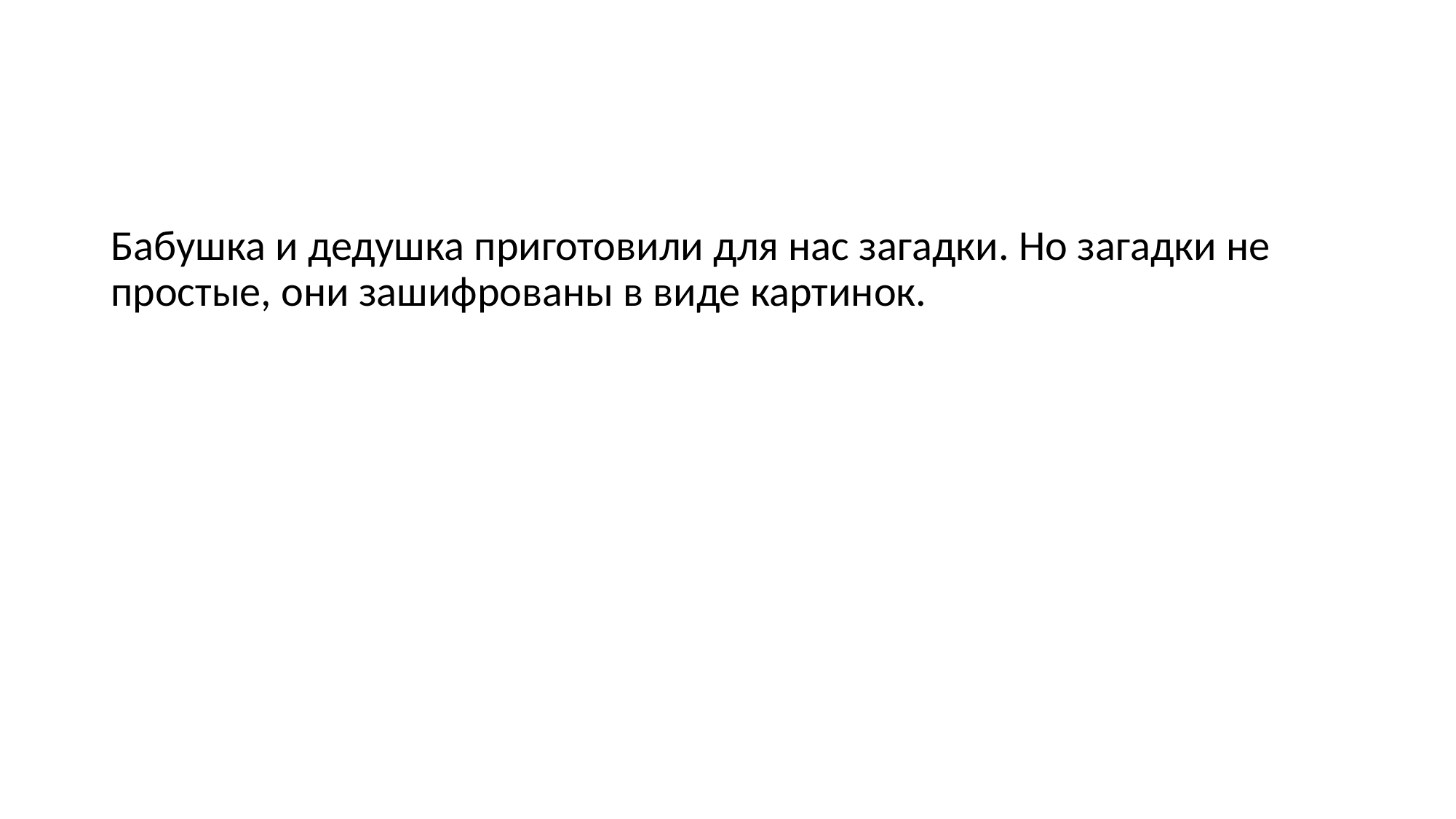

Бабушка и дедушка приготовили для нас загадки. Но загадки не простые, они зашифрованы в виде картинок.